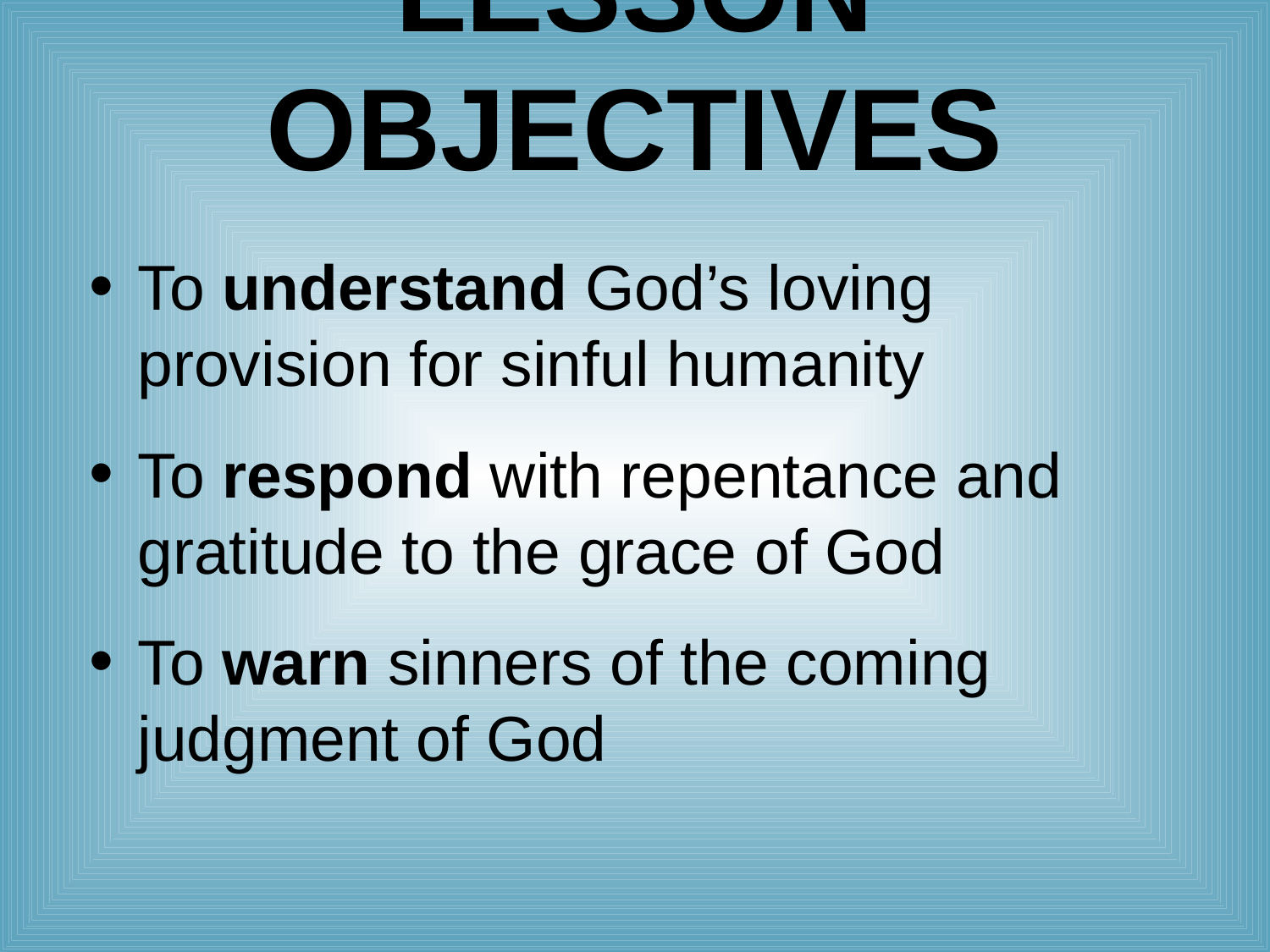

# Lesson Objectives
To understand God’s loving provision for sinful humanity
To respond with repentance and gratitude to the grace of God
To warn sinners of the coming judgment of God